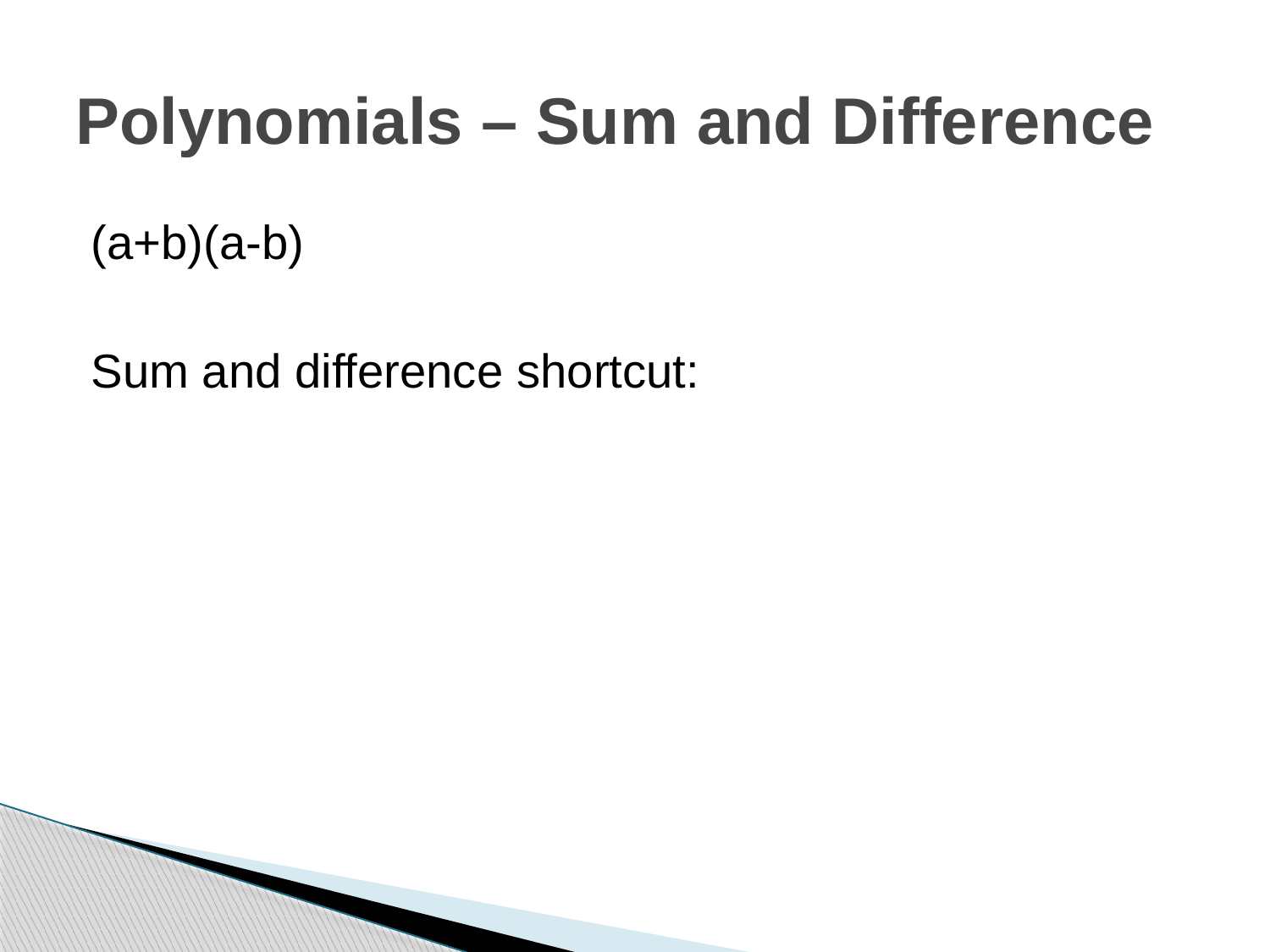

# Polynomials – Sum and Difference
(a+b)(a-b)

Sum and difference shortcut: